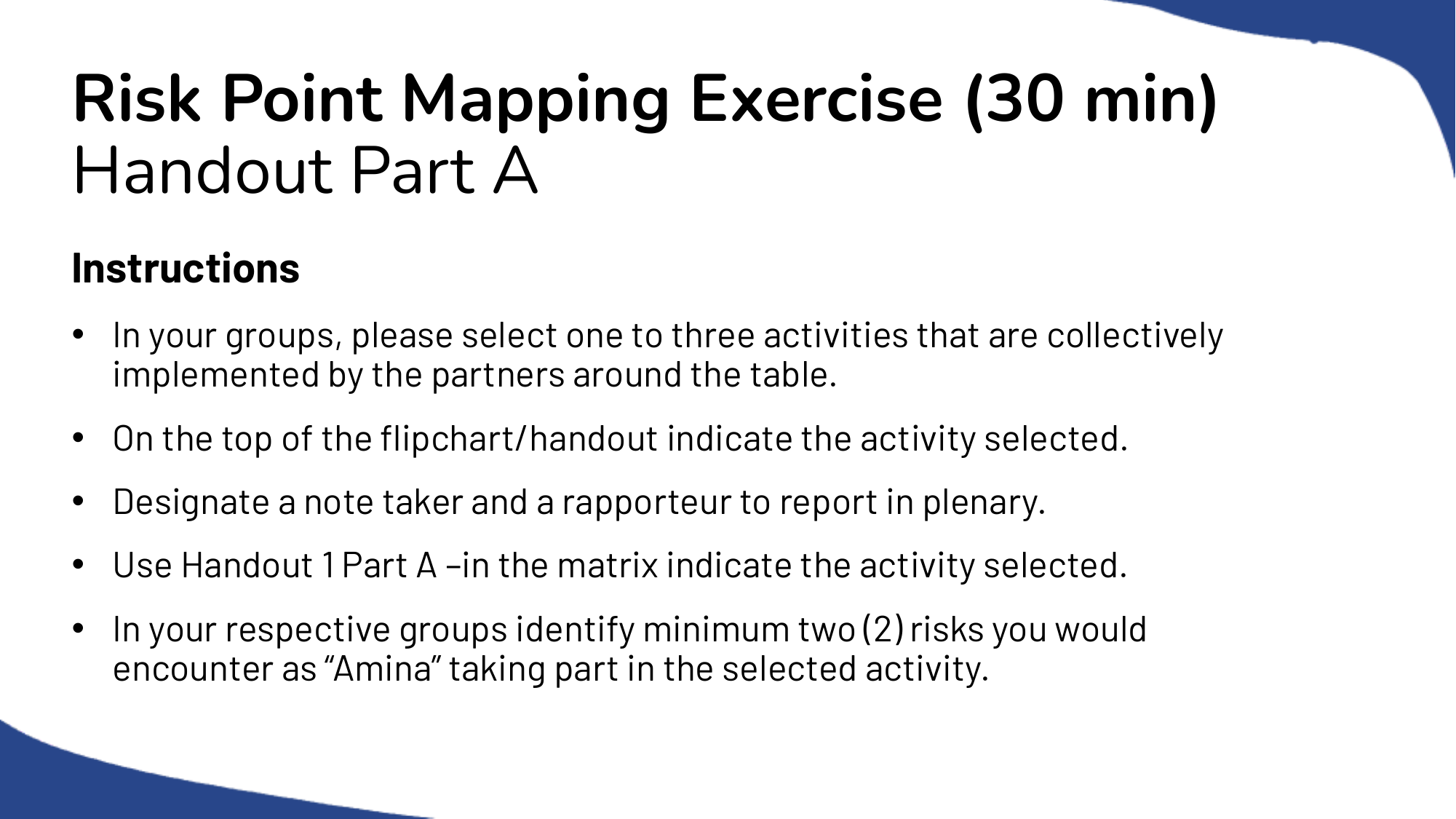

# Risk Point Mapping Exercise (30 min) Handout Part A
Instructions
In your groups, please select one to three activities that are collectively implemented by the partners around the table.
On the top of the flipchart/handout indicate the activity selected.
Designate a note taker and a rapporteur to report in plenary.
Use Handout 1 Part A –in the matrix indicate the activity selected.
In your respective groups identify minimum two (2) risks you would encounter as “Amina” taking part in the selected activity.